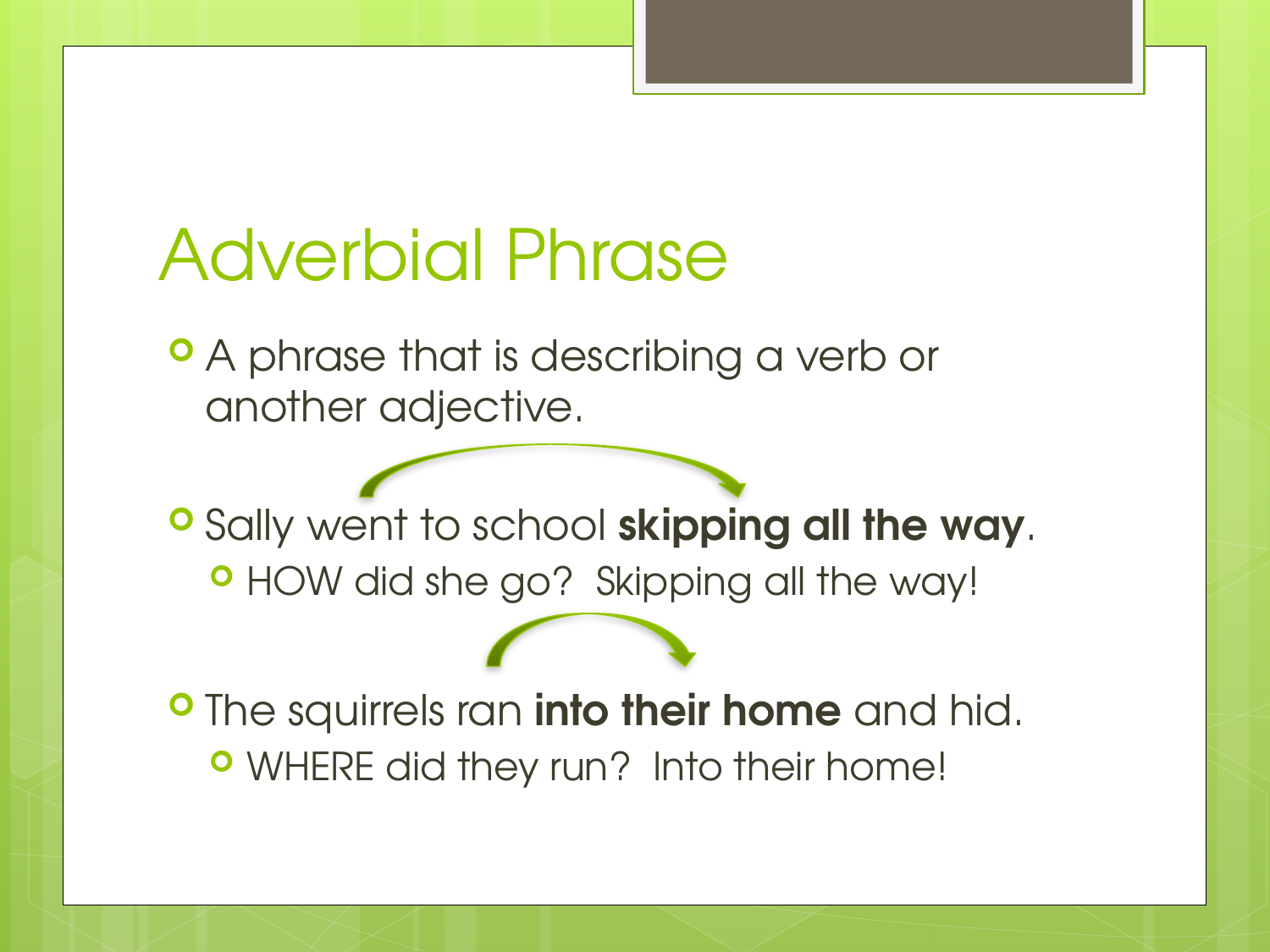

# Adverbial Phrase
A phrase that is describing a verb or another adjective.

Sally went to school skipping all the way.
HOW did she go?  Skipping all the way!

The squirrels ran into their home and hid.
WHERE did they run?  Into their home!